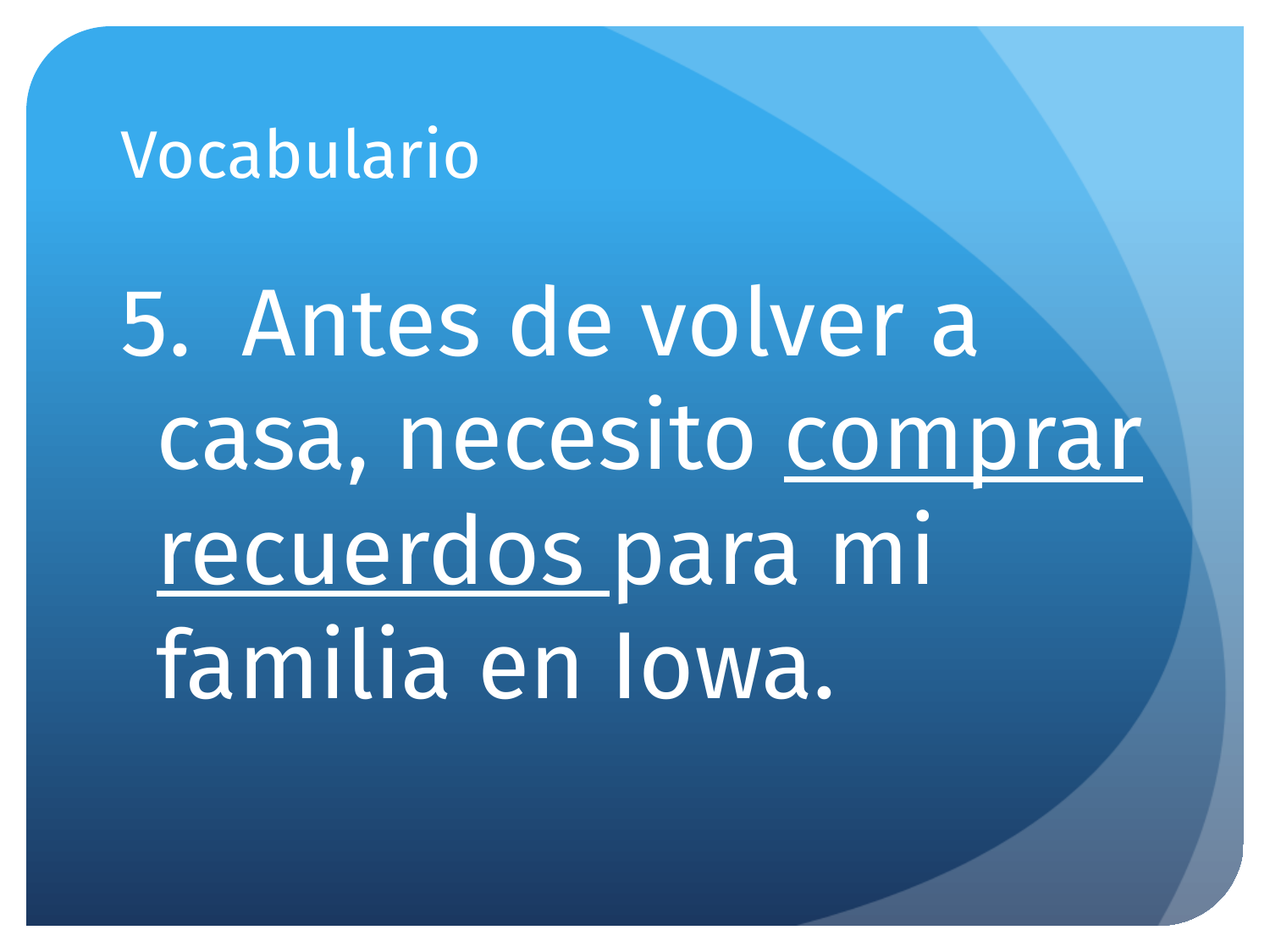

# Vocabulario
5.  Antes de volver a casa, necesito comprar recuerdos para mi familia en Iowa.